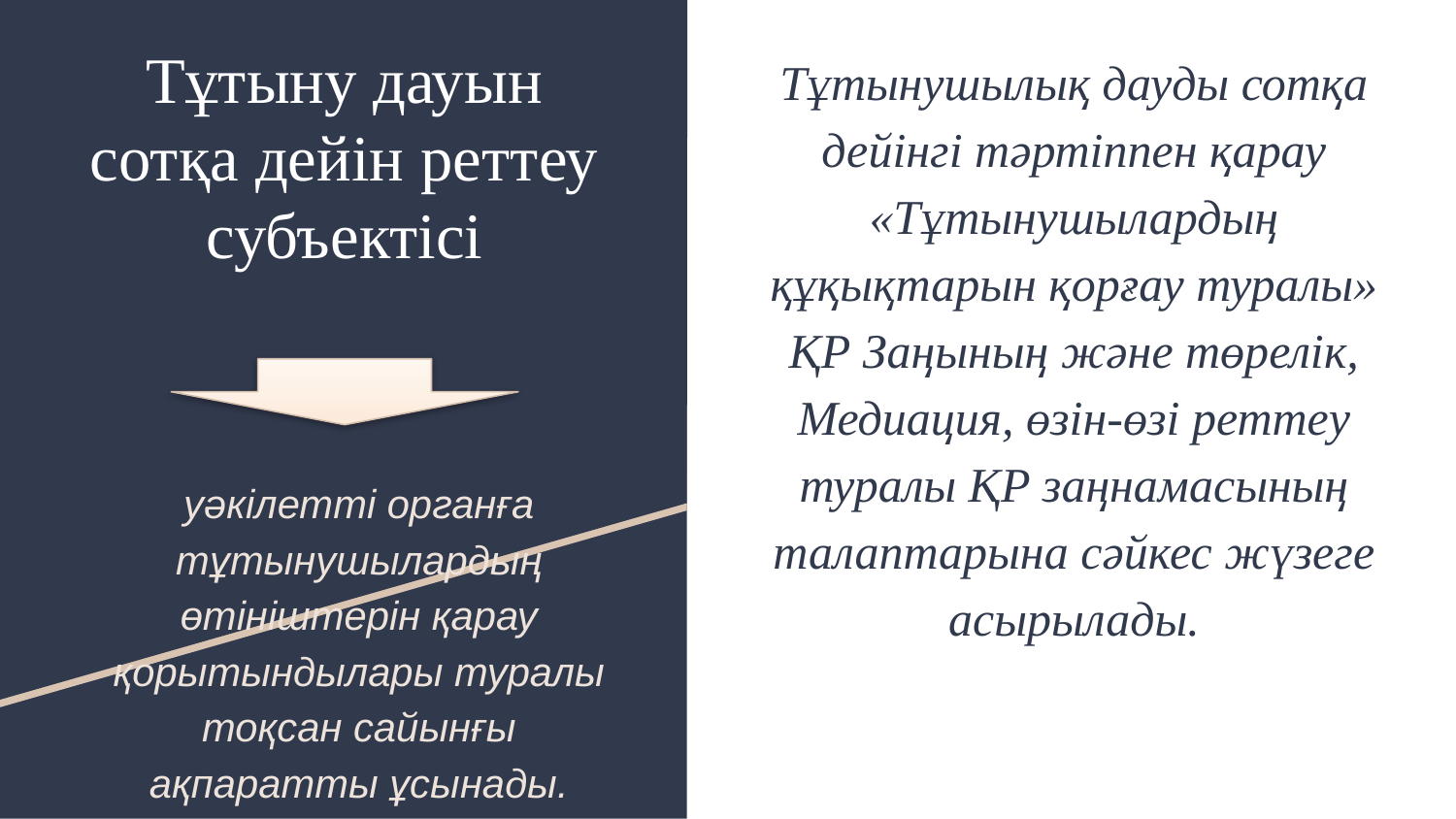

# Тұтыну дауын сотқа дейін реттеу субъектісі
Тұтынушылық дауды сотқа дейінгі тәртіппен қарау «Тұтынушылардың құқықтарын қорғау туралы» ҚР Заңының және төрелік, Медиация, өзін-өзі реттеу туралы ҚР заңнамасының талаптарына сәйкес жүзеге асырылады.

уәкілетті органға тұтынушылардың өтініштерін қарау қорытындылары туралы тоқсан сайынғы ақпаратты ұсынады.